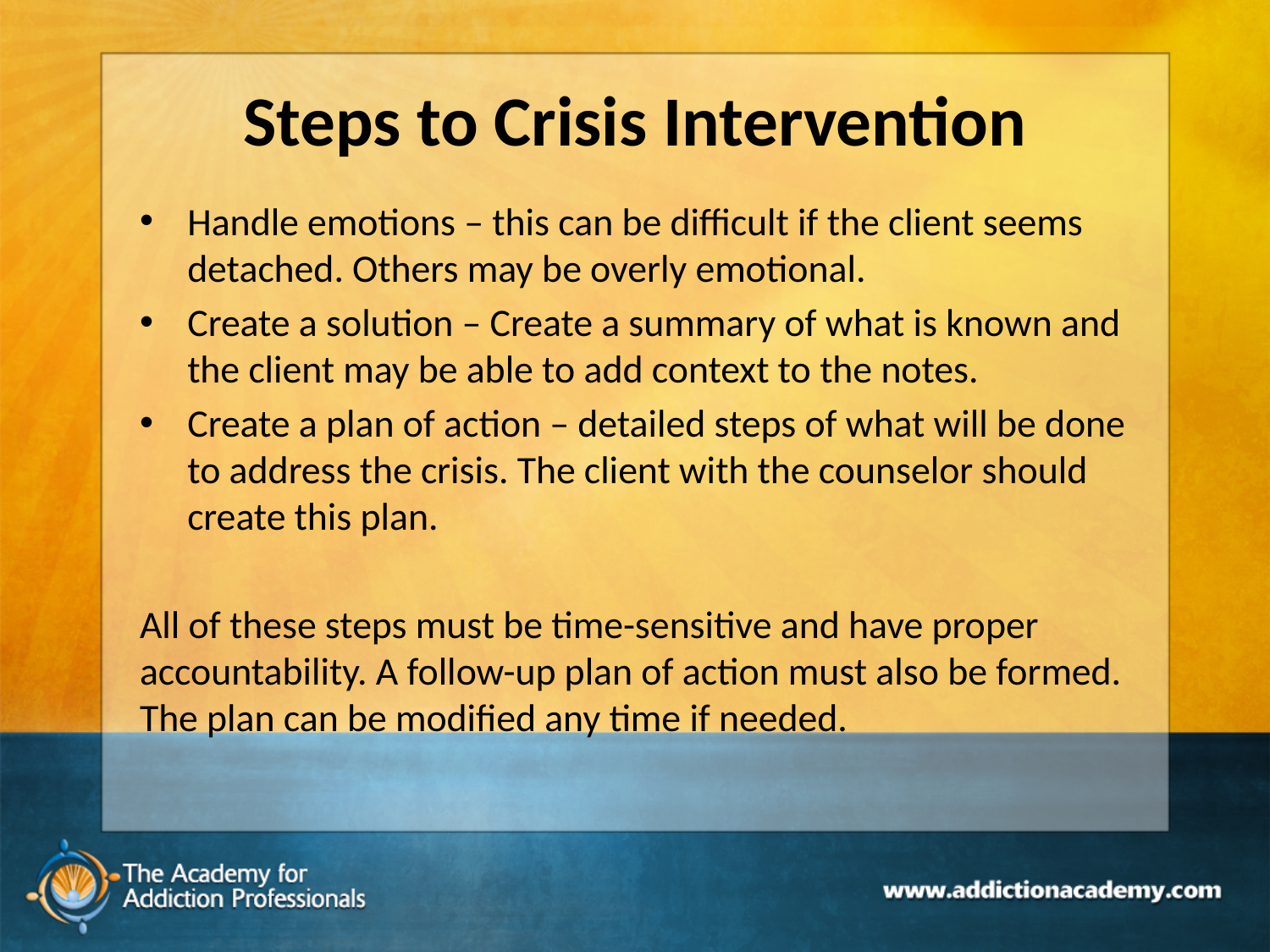

# Steps to Crisis Intervention
Handle emotions – this can be difficult if the client seems detached. Others may be overly emotional.
Create a solution – Create a summary of what is known and the client may be able to add context to the notes.
Create a plan of action – detailed steps of what will be done to address the crisis. The client with the counselor should create this plan.

All of these steps must be time-sensitive and have proper accountability. A follow-up plan of action must also be formed. The plan can be modified any time if needed.